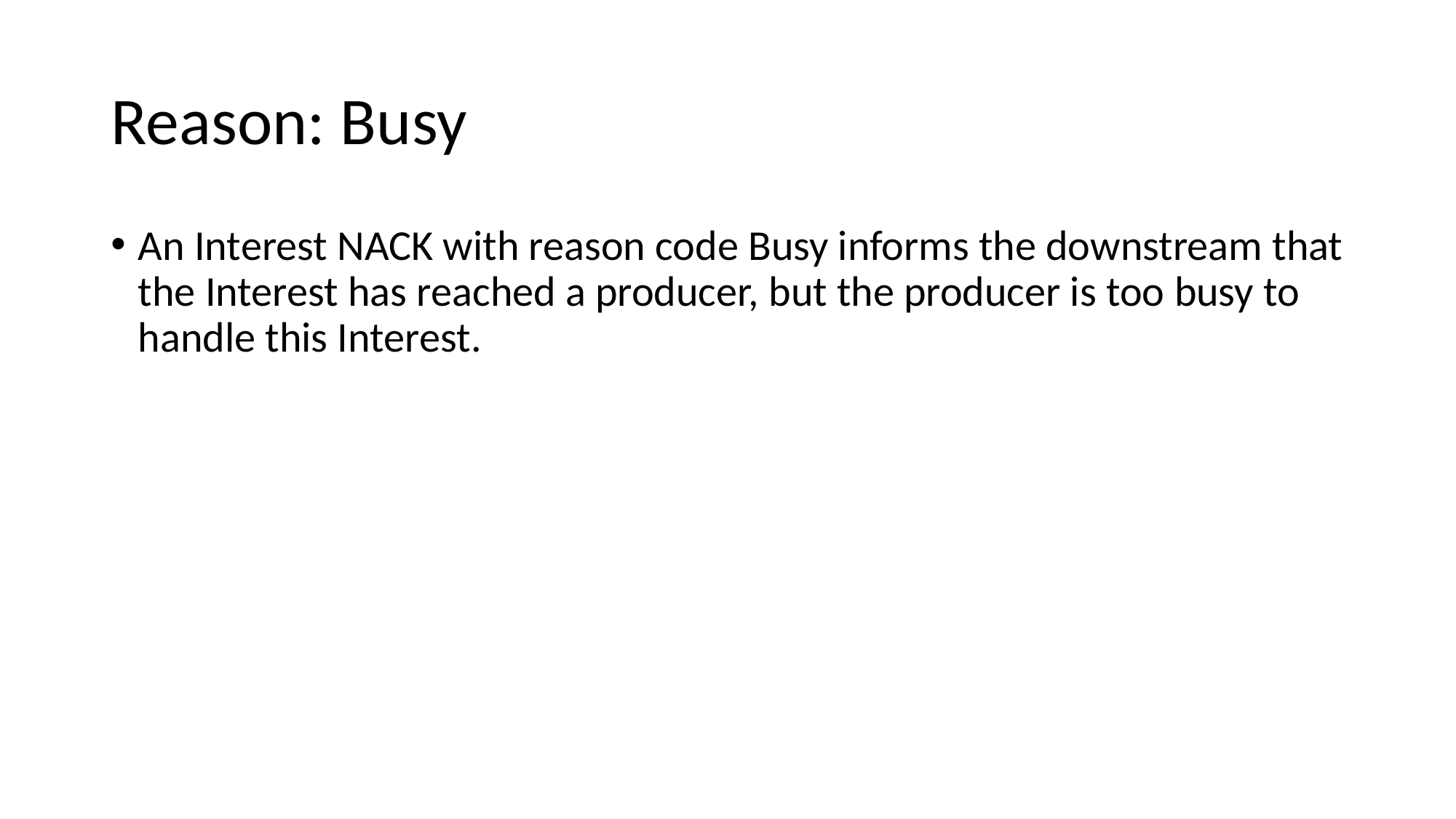

# Reason: Busy
An Interest NACK with reason code Busy informs the downstream that the Interest has reached a producer, but the producer is too busy to handle this Interest.